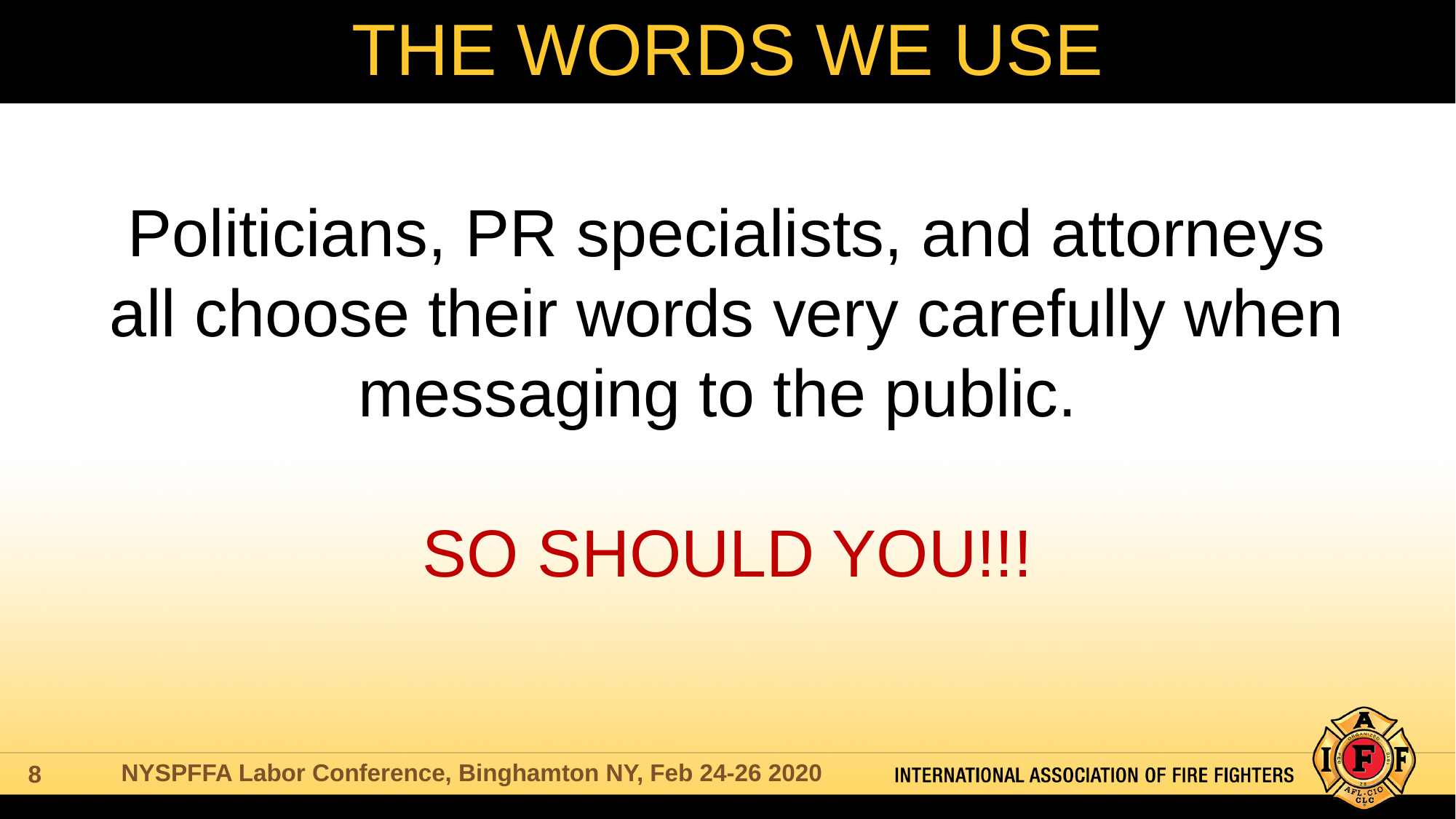

# THE WORDS WE USE
Politicians, PR specialists, and attorneys all choose their words very carefully when messaging to the public.

SO SHOULD YOU!!!
NYSPFFA Labor Conference, Binghamton NY, Feb 24-26 2020